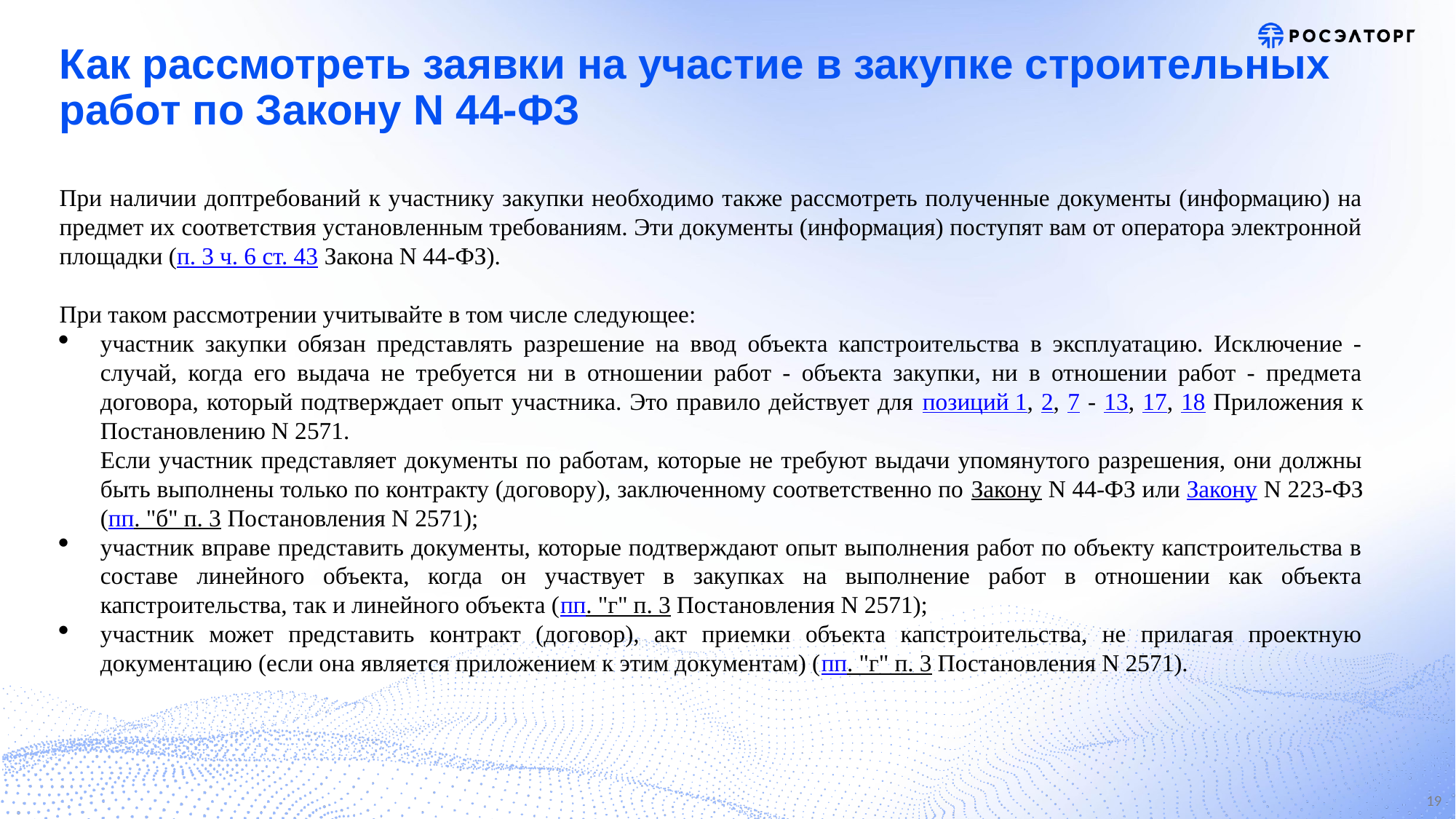

# Как рассмотреть заявки на участие в закупке строительных работ по Закону N 44-ФЗ
При наличии доптребований к участнику закупки необходимо также рассмотреть полученные документы (информацию) на предмет их соответствия установленным требованиям. Эти документы (информация) поступят вам от оператора электронной площадки (п. 3 ч. 6 ст. 43 Закона N 44-ФЗ).

При таком рассмотрении учитывайте в том числе следующее:
участник закупки обязан представлять разрешение на ввод объекта капстроительства в эксплуатацию. Исключение - случай, когда его выдача не требуется ни в отношении работ - объекта закупки, ни в отношении работ - предмета договора, который подтверждает опыт участника. Это правило действует для позиций 1, 2, 7 - 13, 17, 18 Приложения к Постановлению N 2571.
Если участник представляет документы по работам, которые не требуют выдачи упомянутого разрешения, они должны быть выполнены только по контракту (договору), заключенному соответственно по Закону N 44-ФЗ или Закону N 223-ФЗ (пп. "б" п. 3 Постановления N 2571);
участник вправе представить документы, которые подтверждают опыт выполнения работ по объекту капстроительства в составе линейного объекта, когда он участвует в закупках на выполнение работ в отношении как объекта капстроительства, так и линейного объекта (пп. "г" п. 3 Постановления N 2571);
участник может представить контракт (договор), акт приемки объекта капстроительства, не прилагая проектную документацию (если она является приложением к этим документам) (пп. "г" п. 3 Постановления N 2571).